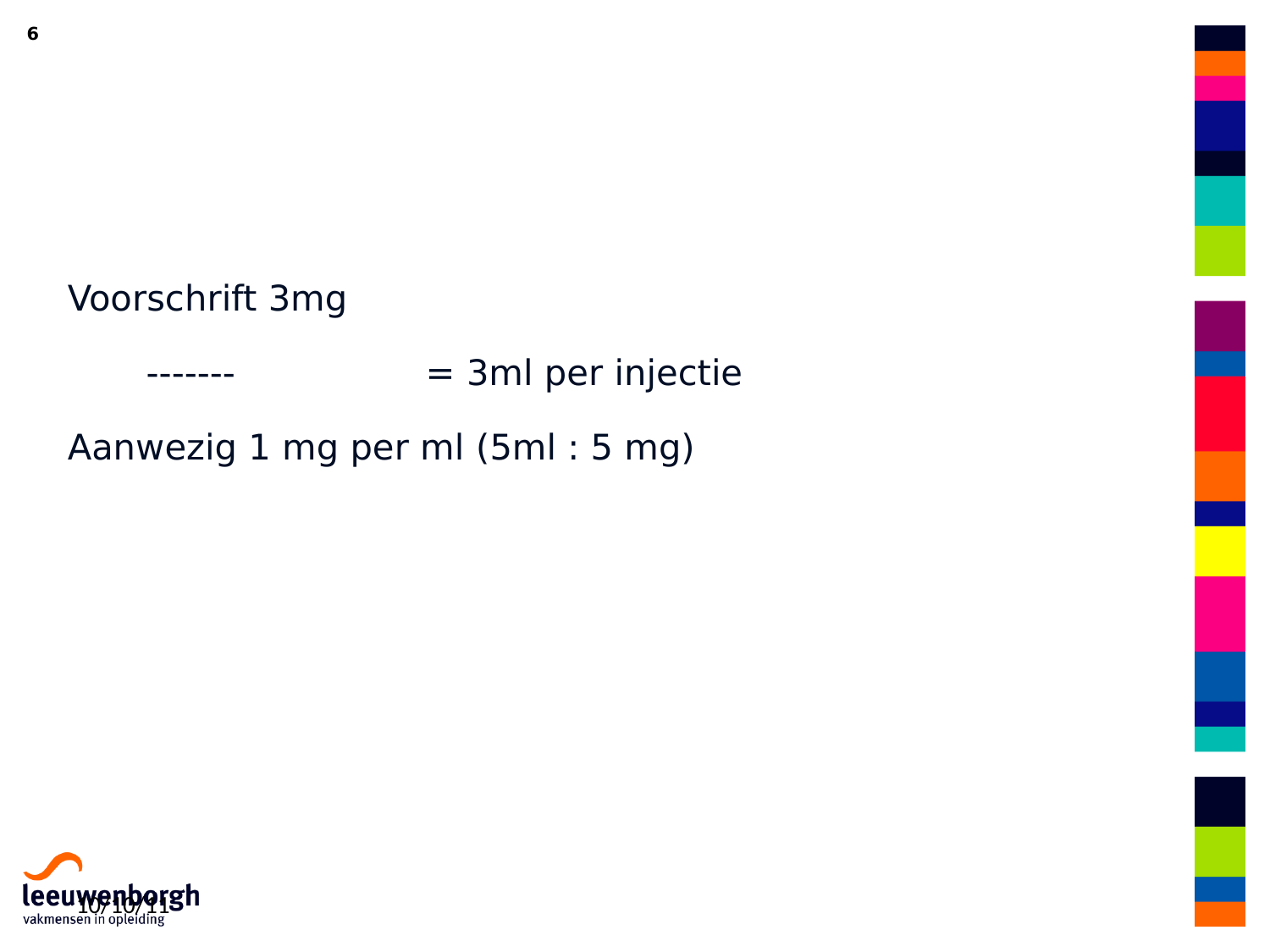

Voorschrift 3mg
       -------                 = 3ml per injectie
Aanwezig 1 mg per ml (5ml : 5 mg)
10/10/11